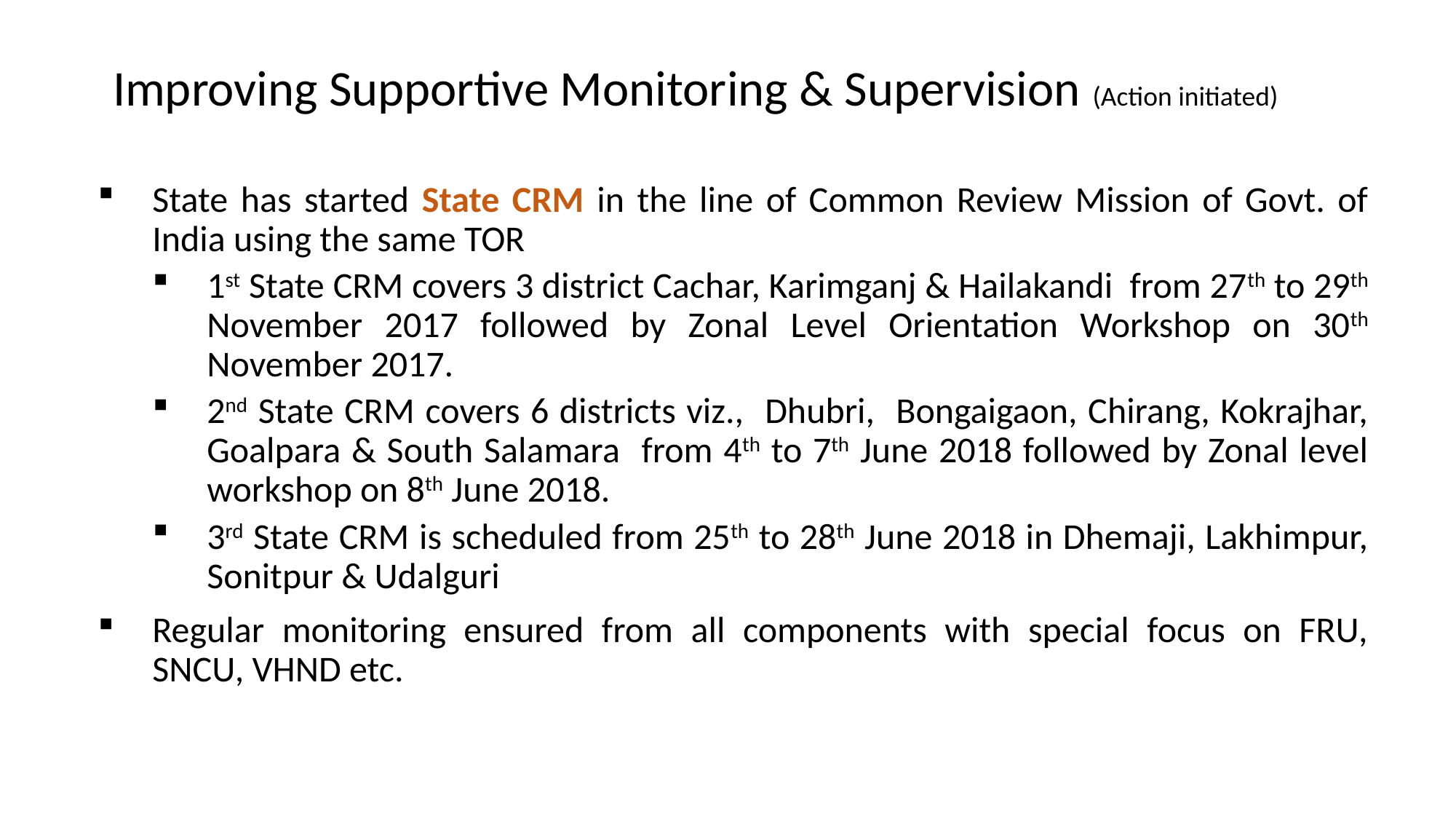

# Improving Supportive Monitoring & Supervision (Action initiated)
State has started State CRM in the line of Common Review Mission of Govt. of India using the same TOR
1st State CRM covers 3 district Cachar, Karimganj & Hailakandi  from 27th to 29th November 2017 followed by Zonal Level Orientation Workshop on 30th November 2017.
2nd State CRM covers 6 districts viz.,  Dhubri,  Bongaigaon, Chirang, Kokrajhar, Goalpara & South Salamara  from 4th to 7th June 2018 followed by Zonal level workshop on 8th June 2018.
3rd State CRM is scheduled from 25th to 28th June 2018 in Dhemaji, Lakhimpur, Sonitpur & Udalguri
Regular monitoring ensured from all components with special focus on FRU, SNCU, VHND etc.